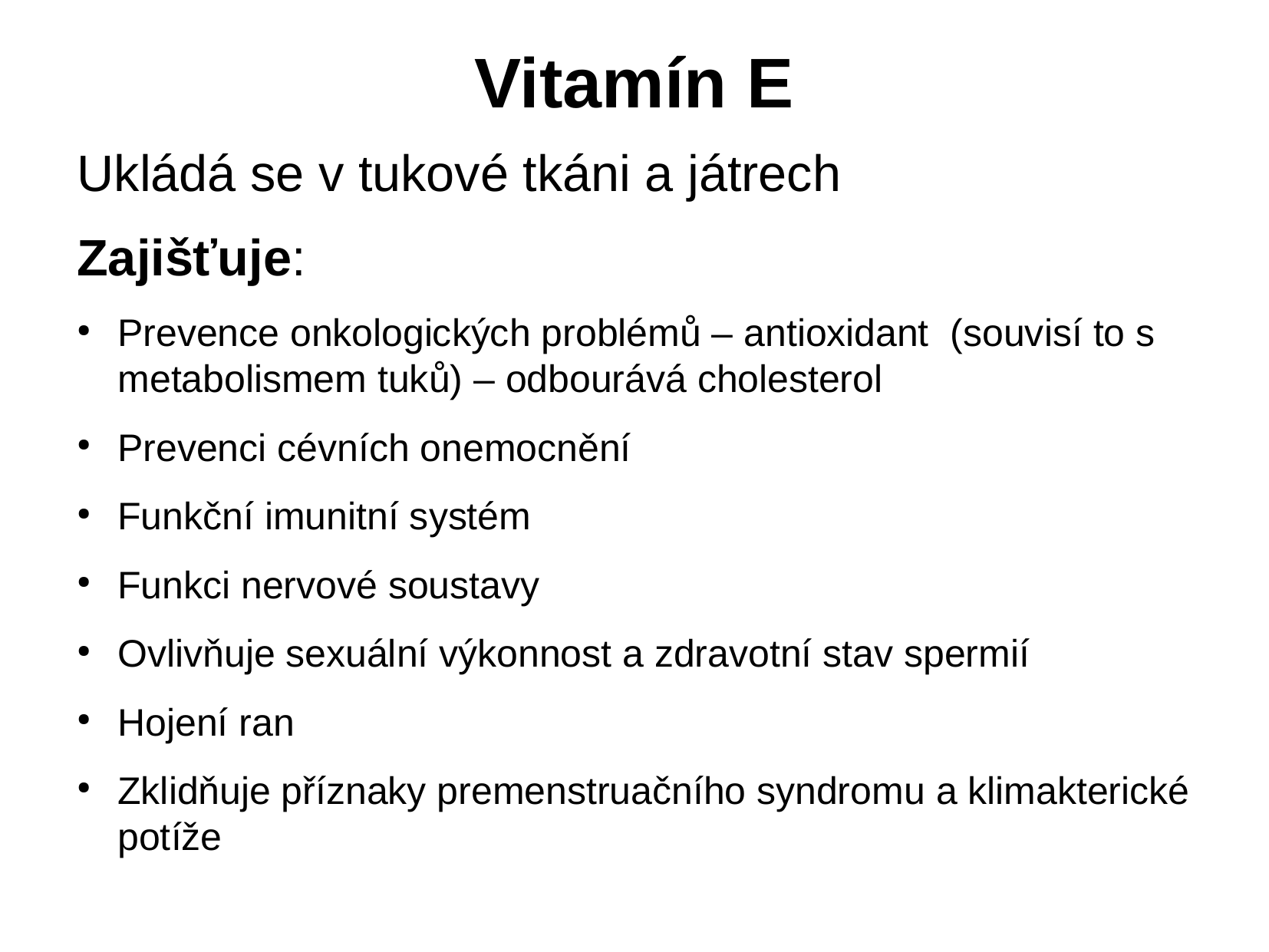

Vitamín E
Ukládá se v tukové tkáni a játrech
Zajišťuje:
Prevence onkologických problémů – antioxidant  (souvisí to s metabolismem tuků) – odbourává cholesterol
Prevenci cévních onemocnění
Funkční imunitní systém
Funkci nervové soustavy
Ovlivňuje sexuální výkonnost a zdravotní stav spermií
Hojení ran
Zklidňuje příznaky premenstruačního syndromu a klimakterické potíže